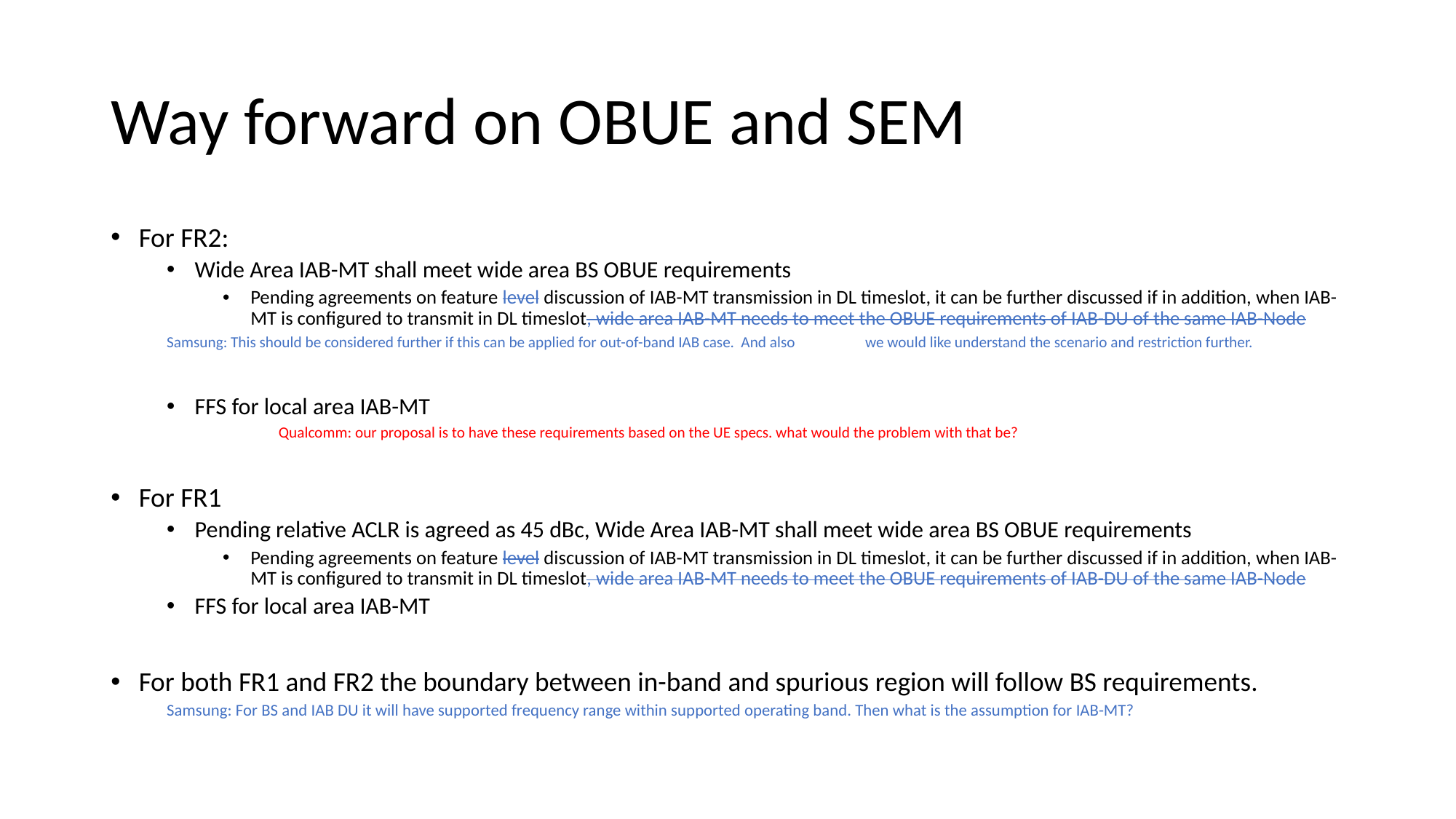

# Way forward on OBUE and SEM
For FR2:
Wide Area IAB-MT shall meet wide area BS OBUE requirements
Pending agreements on feature level discussion of IAB-MT transmission in DL timeslot, it can be further discussed if in addition, when IAB-MT is configured to transmit in DL timeslot, wide area IAB-MT needs to meet the OBUE requirements of IAB-DU of the same IAB-Node
					Samsung: This should be considered further if this can be applied for out-of-band IAB case.  And also 						we would like understand the scenario and restriction further.

FFS for local area IAB-MT
Qualcomm: our proposal is to have these requirements based on the UE specs. what would the problem with that be?

For FR1
Pending relative ACLR is agreed as 45 dBc, Wide Area IAB-MT shall meet wide area BS OBUE requirements
Pending agreements on feature level discussion of IAB-MT transmission in DL timeslot, it can be further discussed if in addition, when IAB-MT is configured to transmit in DL timeslot, wide area IAB-MT needs to meet the OBUE requirements of IAB-DU of the same IAB-Node
FFS for local area IAB-MT

For both FR1 and FR2 the boundary between in-band and spurious region will follow BS requirements.
Samsung: For BS and IAB DU it will have supported frequency range within supported operating band. Then what is the assumption for IAB-MT?